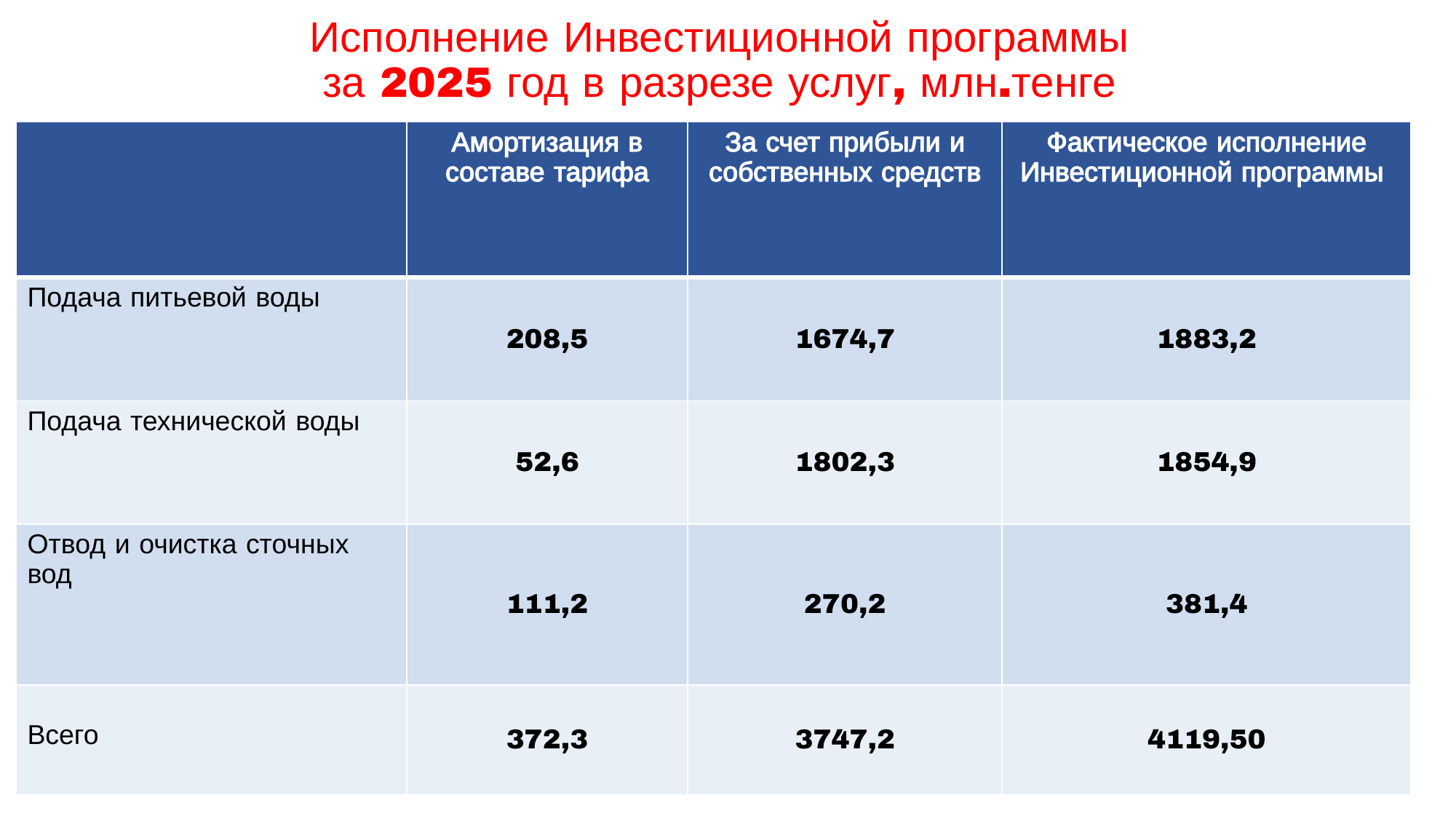

# Исполнение Инвестиционной программы за 2025 год в разрезе услуг, млн.тенге
|  | Амортизация в составе тарифа | За счет прибыли и собственных средств | Фактическое исполнение Инвестиционной программы |
| --- | --- | --- | --- |
| Подача питьевой воды | 208,5 | 1674,7 | 1883,2 |
| Подача технической воды | 52,6 | 1802,3 | 1854,9 |
| Отвод и очистка сточных вод | 111,2 | 270,2 | 381,4 |
| Всего | 372,3 | 3747,2 | 4119,50 |
28